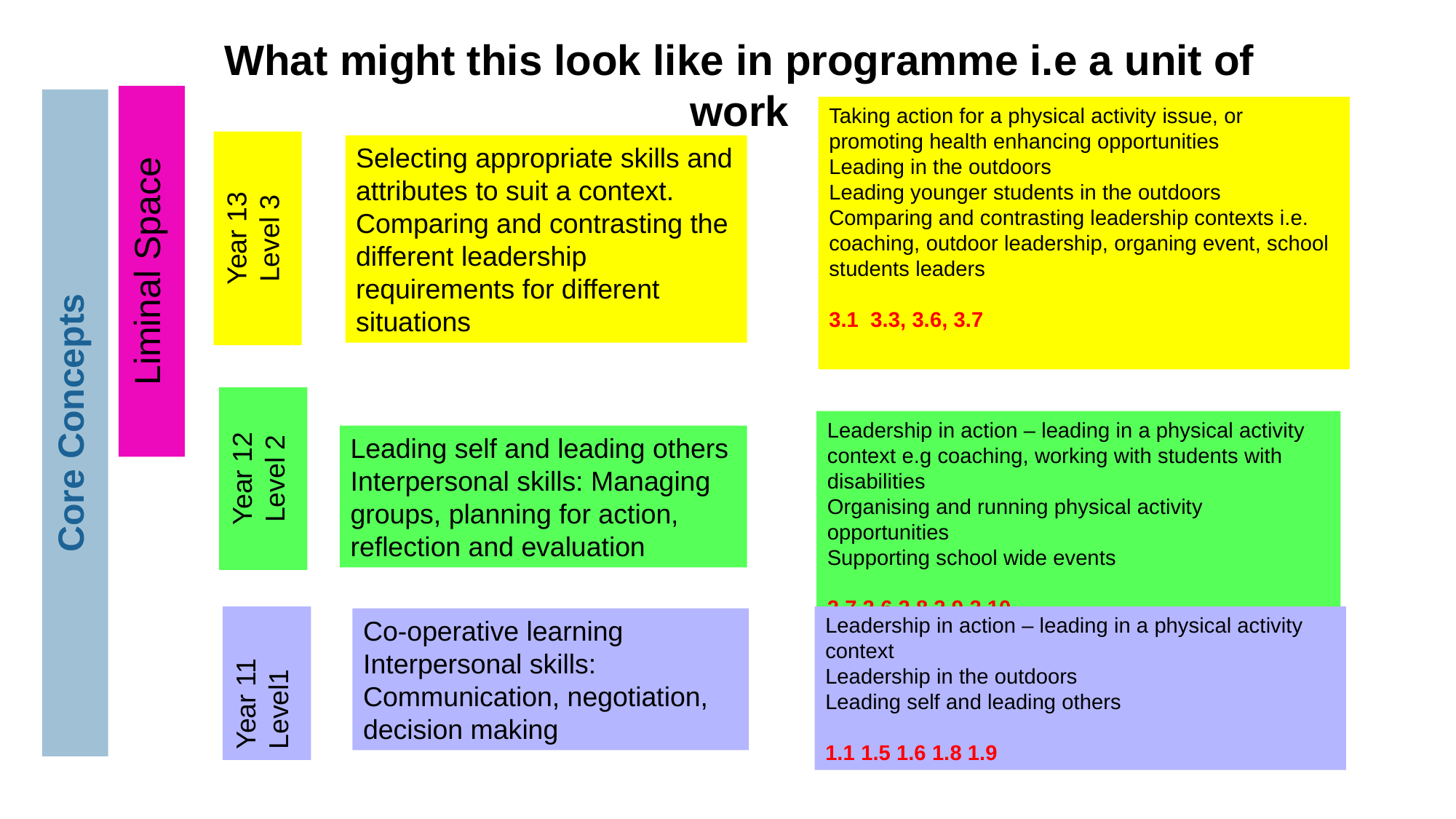

What might this look like in programme i.e a unit of work

Liminal Space
Core Concepts
Taking action for a physical activity issue, or promoting health enhancing opportunities
Leading in the outdoors
Leading younger students in the outdoors
Comparing and contrasting leadership contexts i.e. coaching, outdoor leadership, organing event, school students leaders

3.1  3.3, 3.6, 3.7

Year 13
Level 3
Selecting appropriate skills and attributes to suit a context. Comparing and contrasting the different leadership requirements for different situations
Year 12
Level 2
Leadership in action – leading in a physical activity context e.g coaching, working with students with disabilities
Organising and running physical activity opportunities
Supporting school wide events

2.7 2.6 2.8 2.9 2.10
Leading self and leading others
Interpersonal skills: Managing groups, planning for action, reflection and evaluation
Year 11
Level1
Leadership in action – leading in a physical activity context
Leadership in the outdoors
Leading self and leading others

1.1 1.5 1.6 1.8 1.9
Co-operative learning
Interpersonal skills: Communication, negotiation, decision making